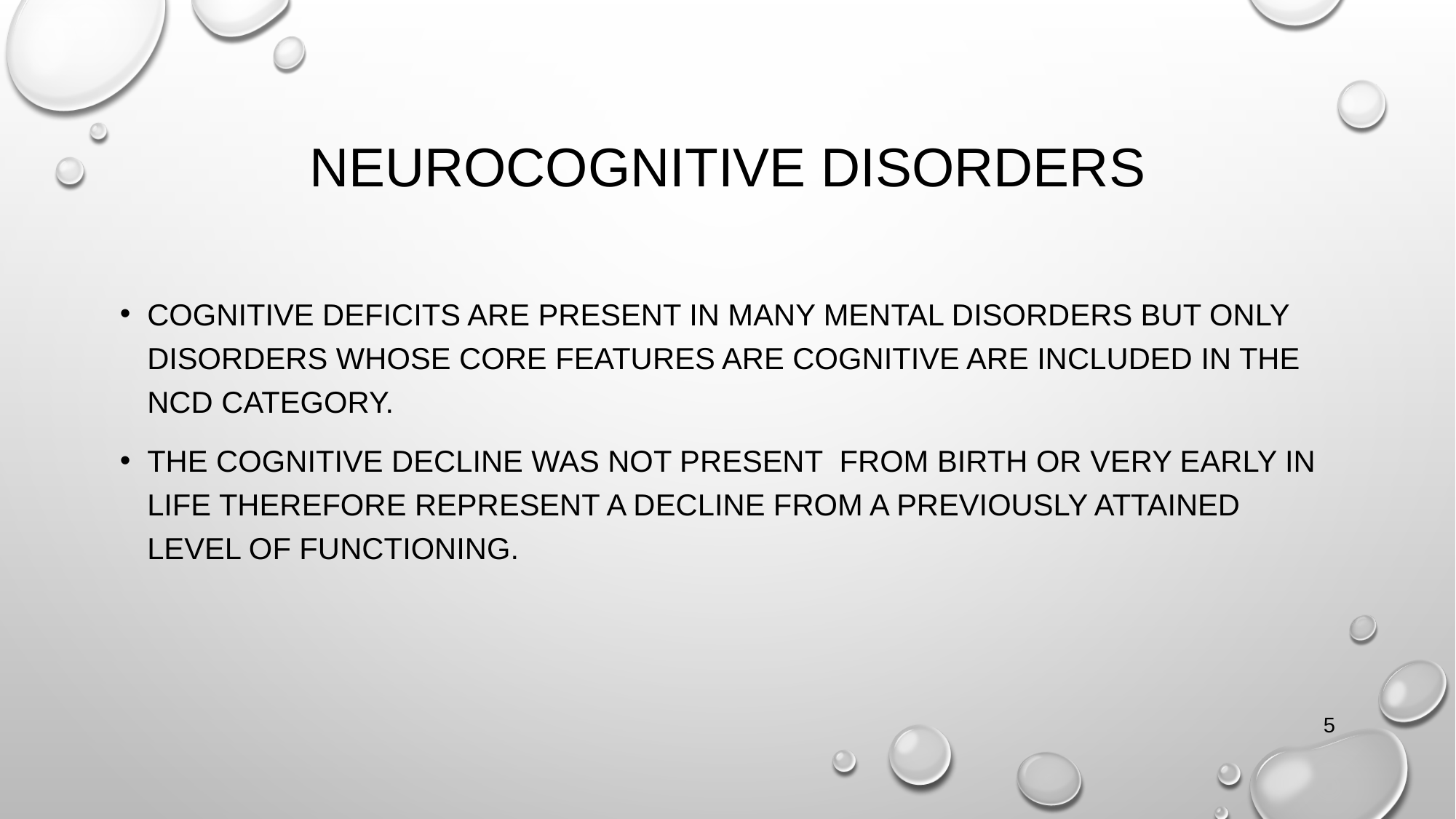

# Neurocognitive Disorders
Cognitive deficits are present in many mental disorders but only disorders whose core features are cognitive are included in the NCD category.
The cognitive decline was not present  from birth or very early in life therefore represent a decline from a previously attained level of functioning.
5